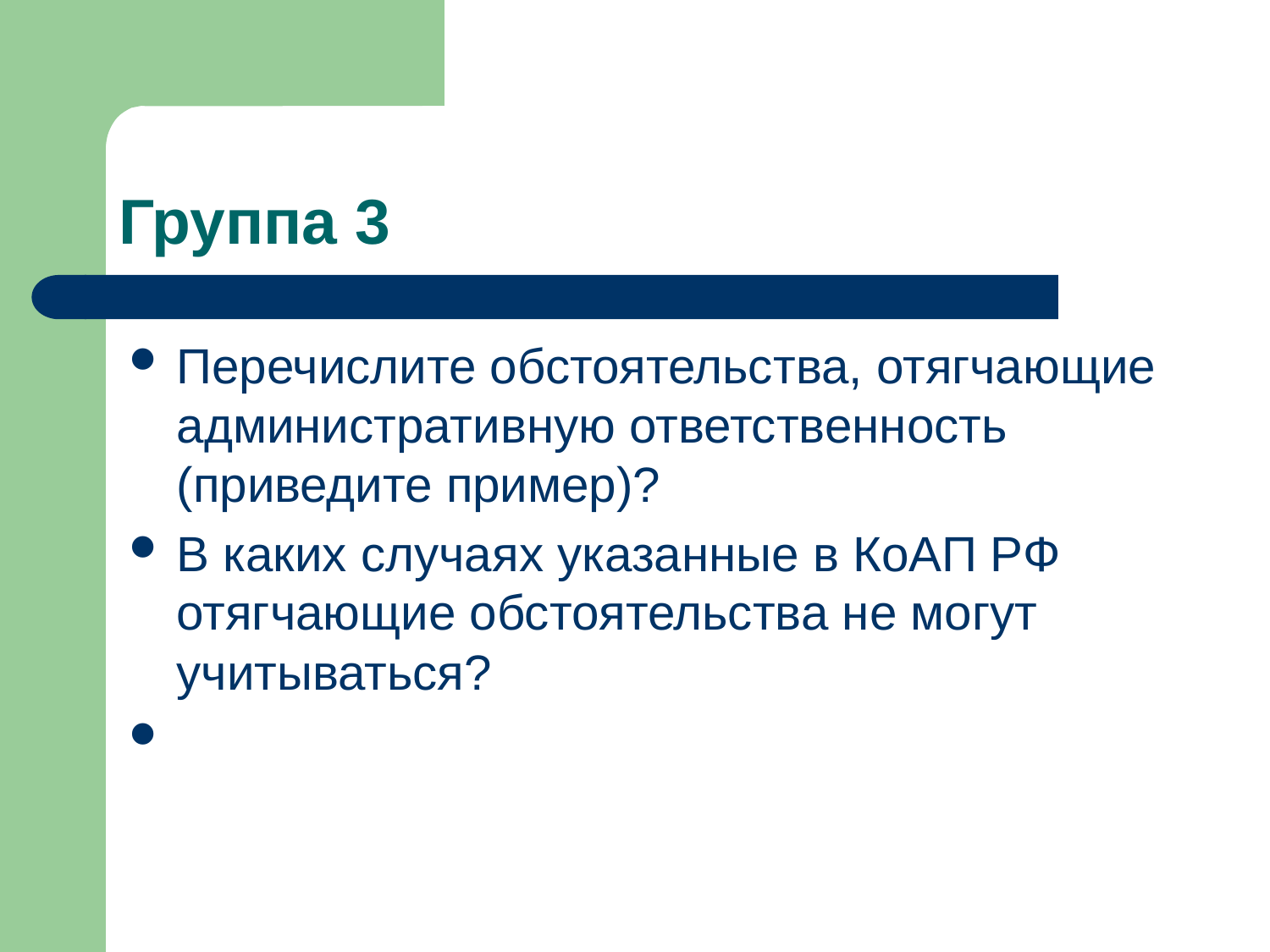

# Группа 3
Перечислите обстоятельства, отягчающие административную ответственность (приведите пример)?
В каких случаях указанные в КоАП РФ отягчающие обстоятельства не могут учитываться?